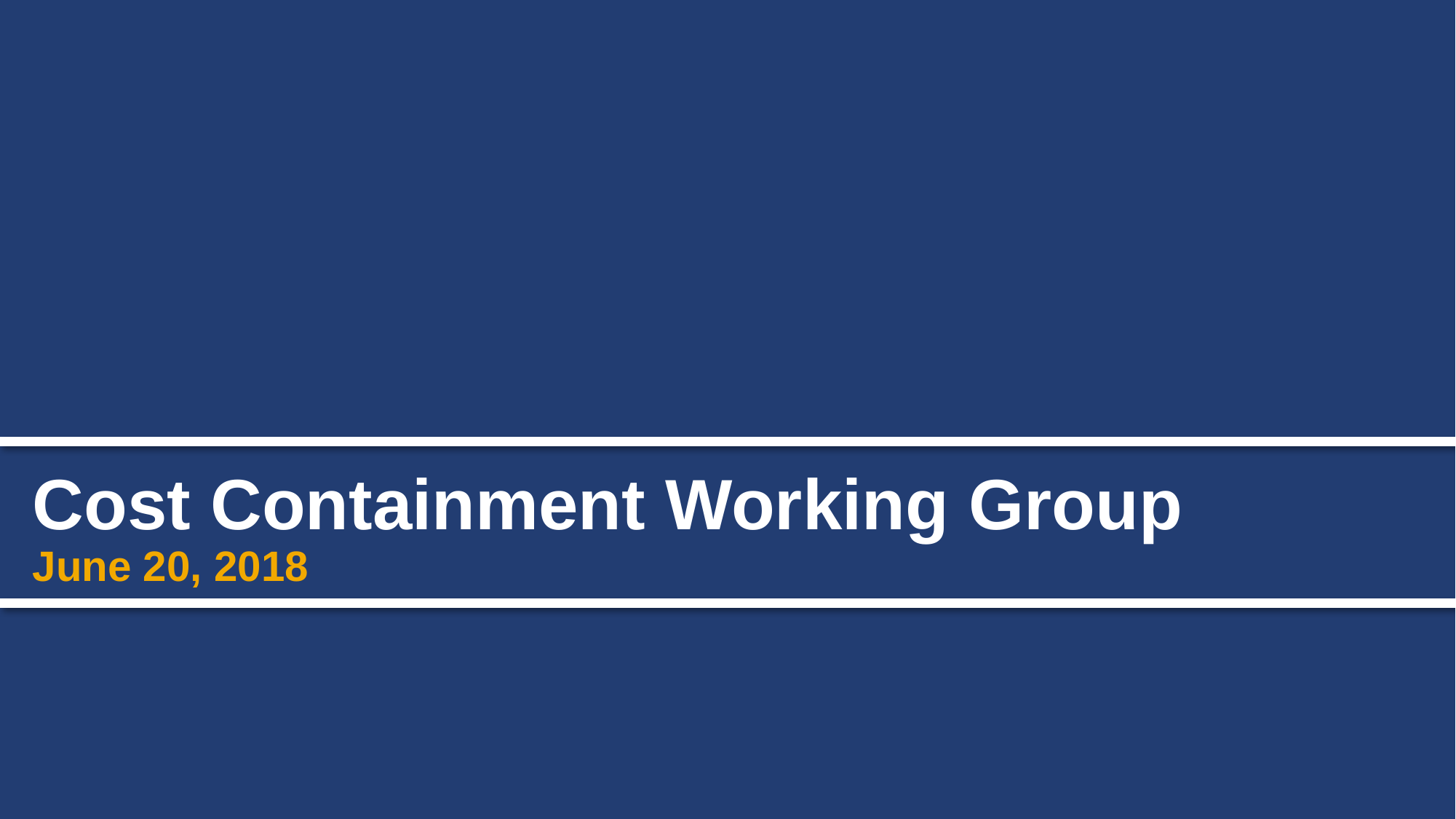

# Cost Containment Working Group June 20, 2018